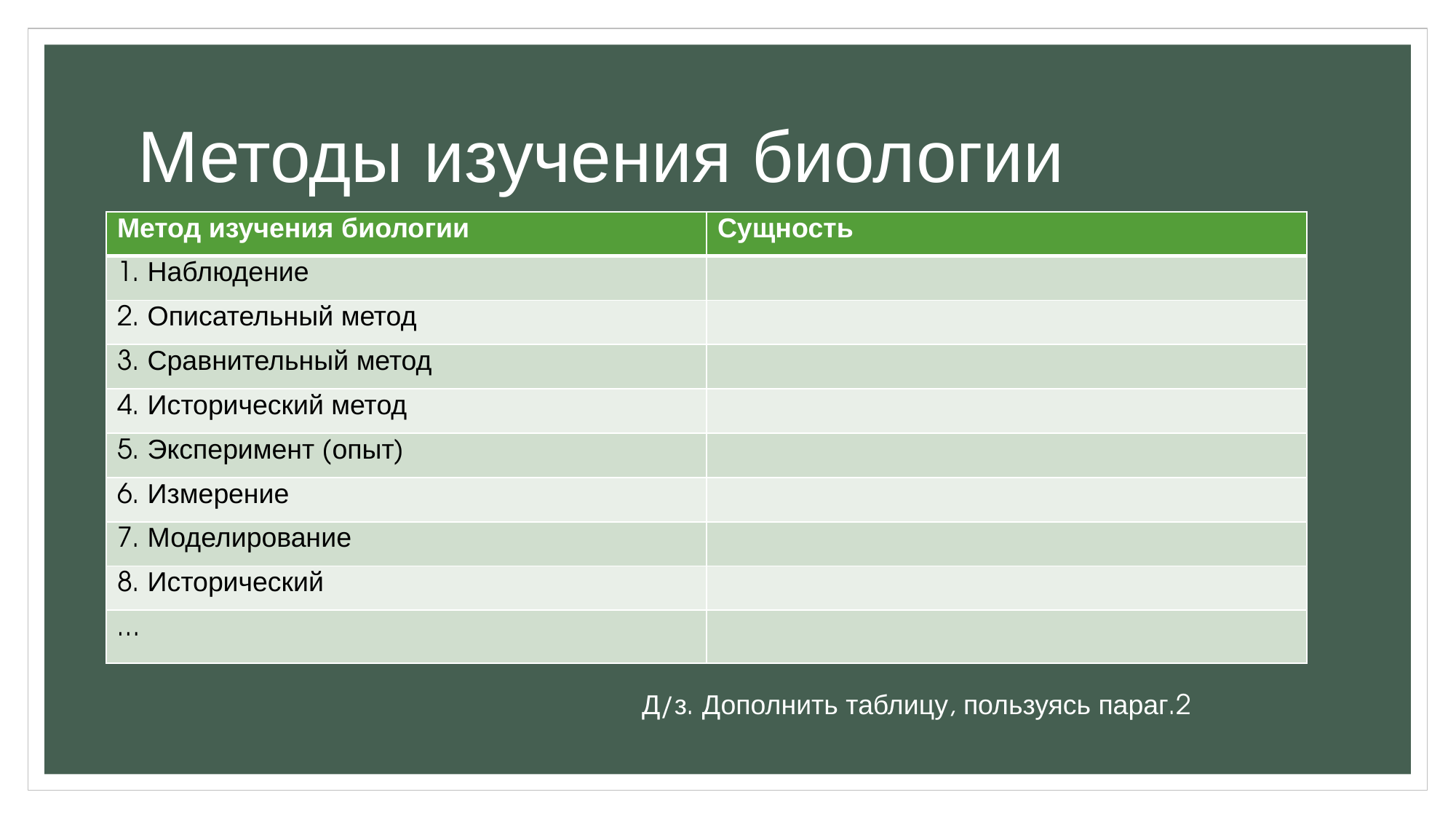

# Методы изучения биологии
| Метод изучения биологии | Сущность |
| --- | --- |
| 1. Наблюдение |  |
| 2. Описательный метод |  |
| 3. Сравнительный метод |  |
| 4. Исторический метод |  |
| 5. Эксперимент (опыт) |  |
| 6. Измерение |  |
| 7. Моделирование |  |
| 8. Исторический |  |
| … |  |
Д/з. Дополнить таблицу, пользуясь параг.2